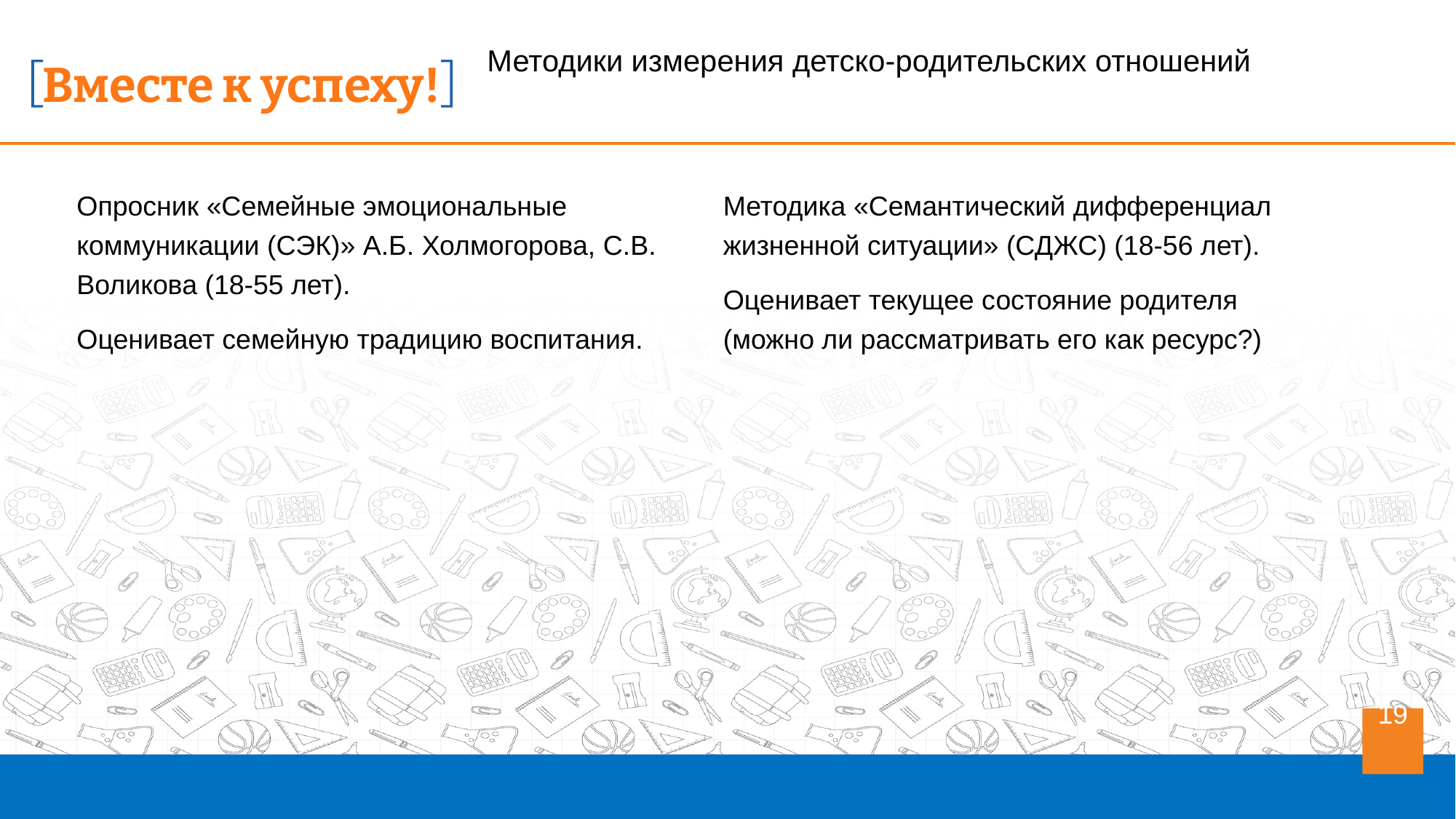

Методики измерения детско-родительских отношений
Опросник «Семейные эмоциональные коммуникации (СЭК)» А.Б. Холмогорова, С.В. Воликова (18-55 лет).
Оценивает семейную традицию воспитания.
Методика «Семантический дифференциал жизненной ситуации» (СДЖС) (18-56 лет).
Оценивает текущее состояние родителя (можно ли рассматривать его как ресурс?)